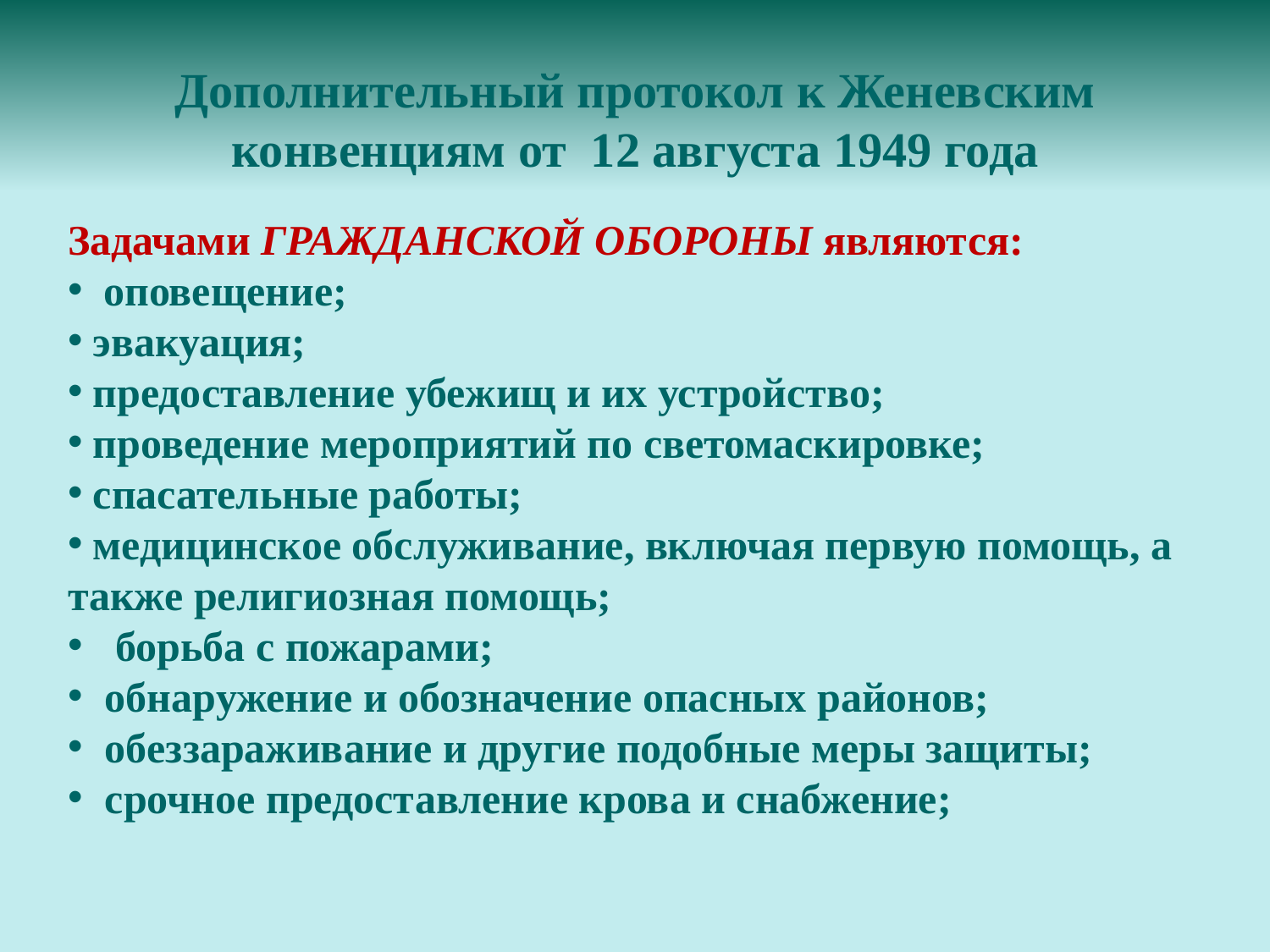

# Дополнительный протокол к Женевским конвенциям от  12 августа 1949 года
Задачами ГРАЖДАНСКОЙ ОБОРОНЫ являются:
  оповещение;
 эвакуация;
 предоставление убежищ и их устройство;
 проведение мероприятий по светомаскировке;
 спасательные работы;
 медицинское обслуживание, включая первую помощь, а также религиозная помощь;
 борьба с пожарами;
обнаружение и обозначение опасных районов;
обеззараживание и другие подобные меры защиты;
срочное предоставление крова и снабжение;